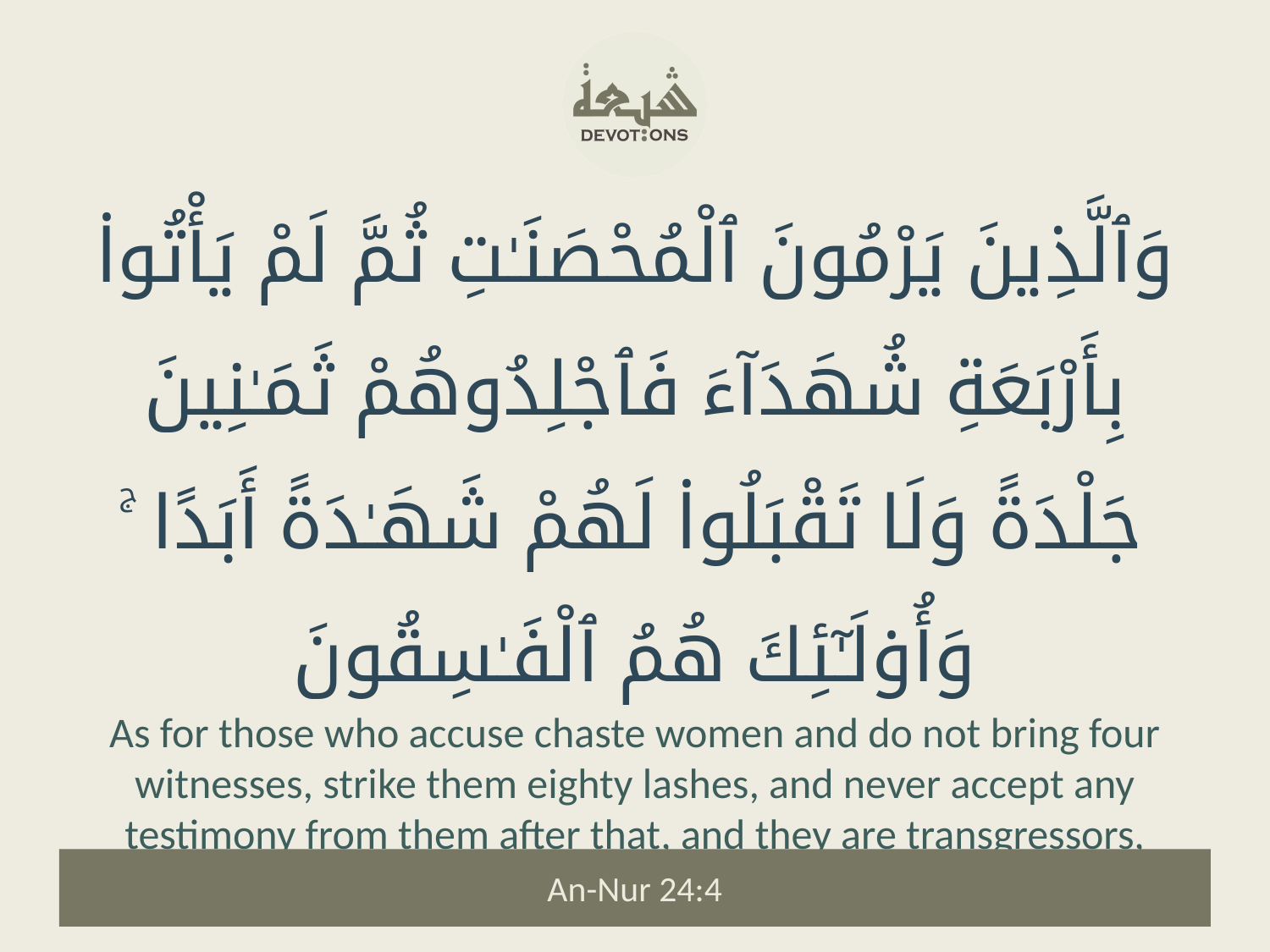

وَٱلَّذِينَ يَرْمُونَ ٱلْمُحْصَنَـٰتِ ثُمَّ لَمْ يَأْتُوا۟ بِأَرْبَعَةِ شُهَدَآءَ فَٱجْلِدُوهُمْ ثَمَـٰنِينَ جَلْدَةً وَلَا تَقْبَلُوا۟ لَهُمْ شَهَـٰدَةً أَبَدًا ۚ وَأُو۟لَـٰٓئِكَ هُمُ ٱلْفَـٰسِقُونَ
As for those who accuse chaste women and do not bring four witnesses, strike them eighty lashes, and never accept any testimony from them after that, and they are transgressors,
An-Nur 24:4